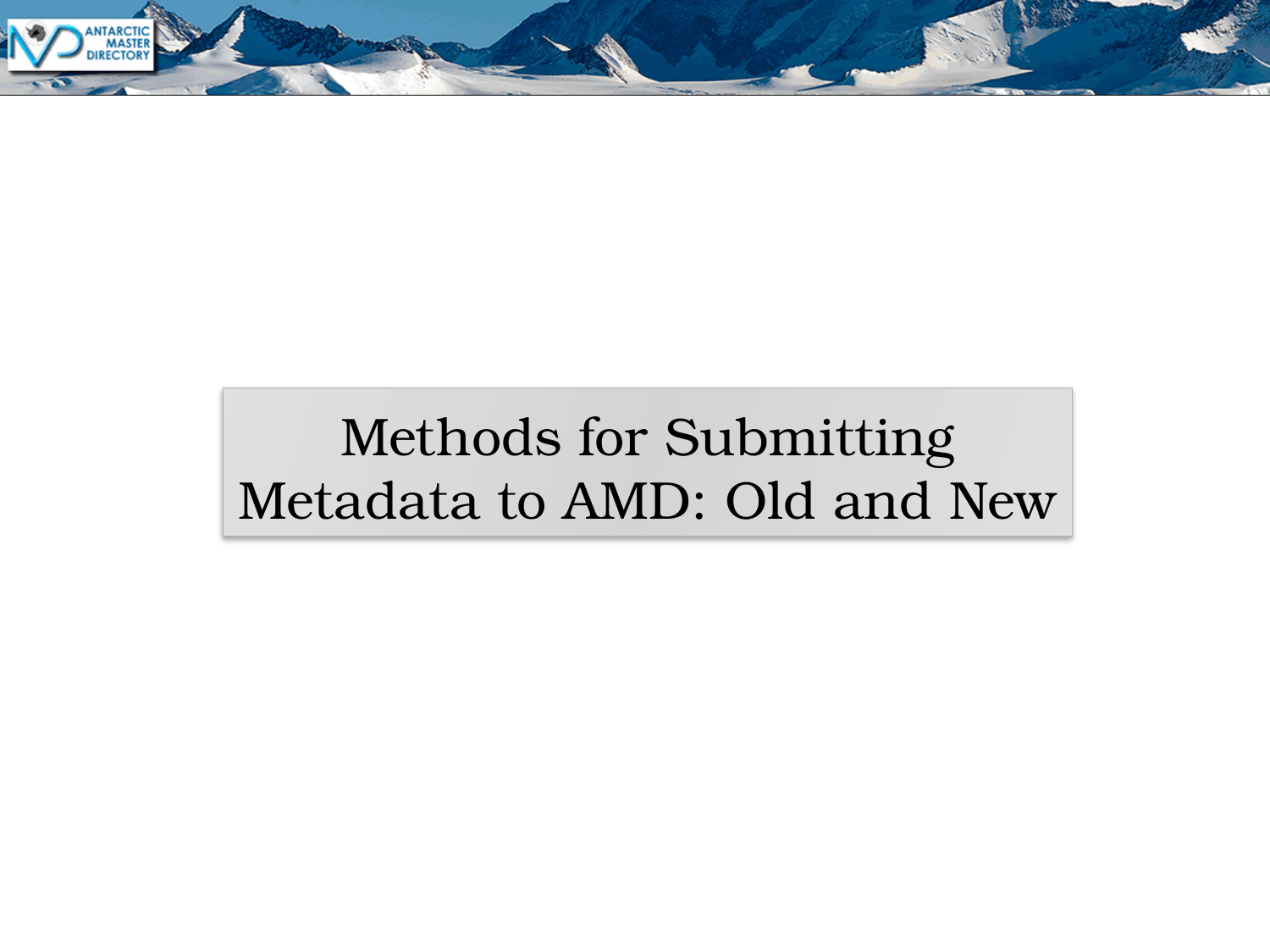

# Methods for Submitting Metadata to AMD: Old and New